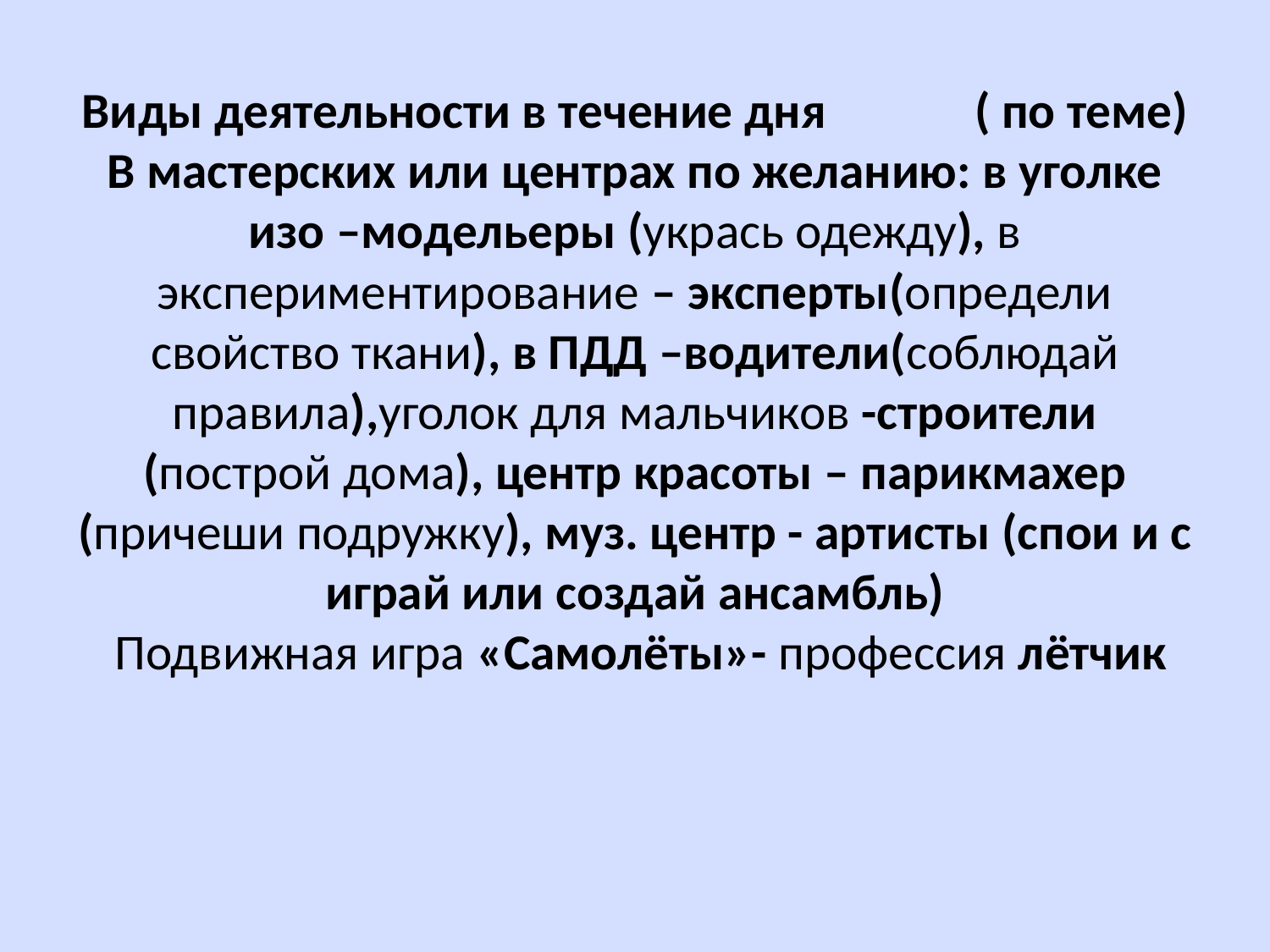

# Виды деятельности в течение дня             ( по теме) В мастерских или центрах по желанию: в уголке изо –модельеры (укрась одежду), в экспериментирование – эксперты(определи свойство ткани), в ПДД –водители(соблюдай правила),уголок для мальчиков -строители (построй дома), центр красоты – парикмахер (причеши подружку), муз. центр - артисты (спои и с играй или создай ансамбль) Подвижная игра «Самолёты»- профессия лётчик